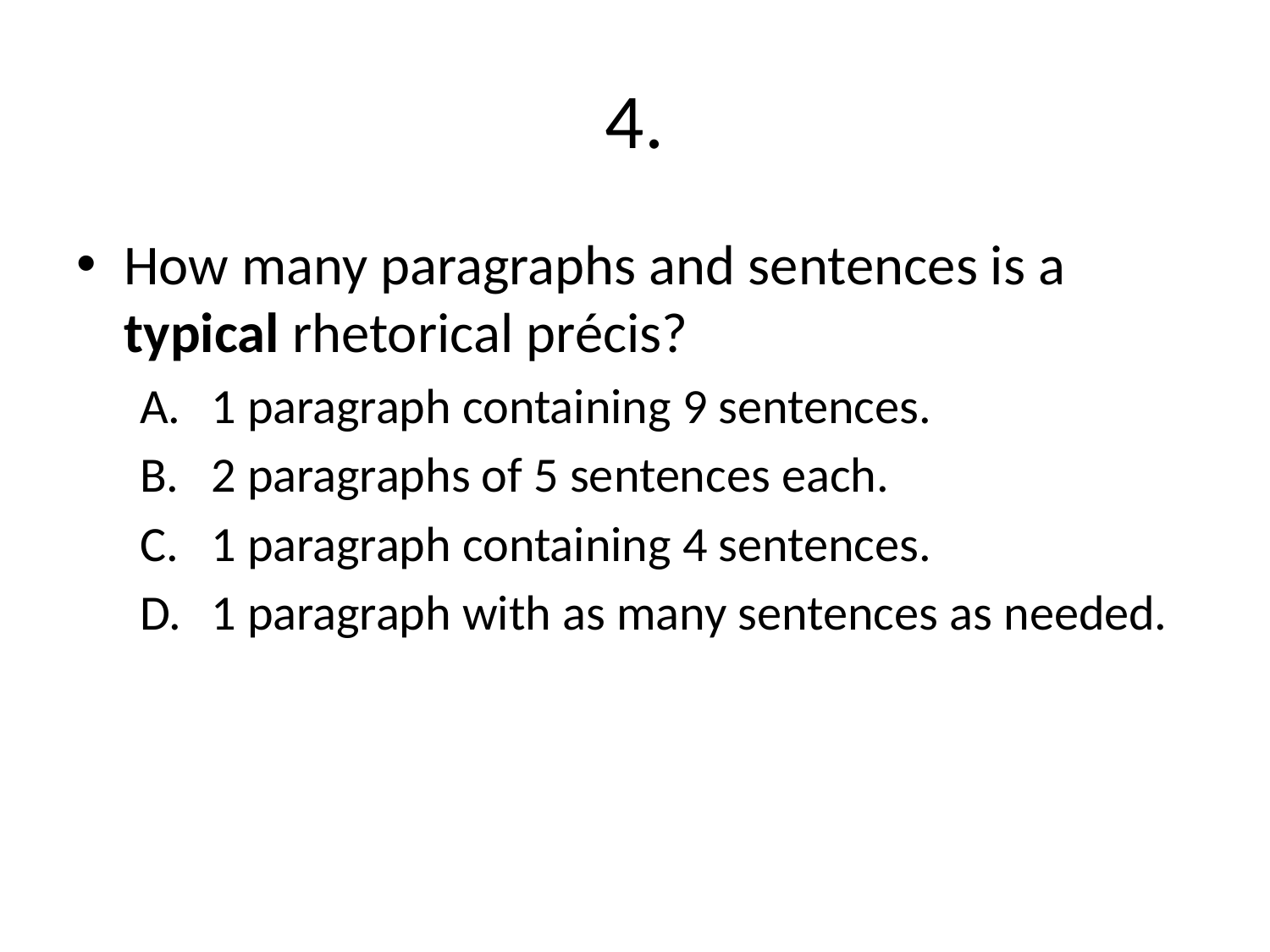

# 4.
How many paragraphs and sentences is a typical rhetorical précis?
1 paragraph containing 9 sentences.
2 paragraphs of 5 sentences each.
1 paragraph containing 4 sentences.
1 paragraph with as many sentences as needed.